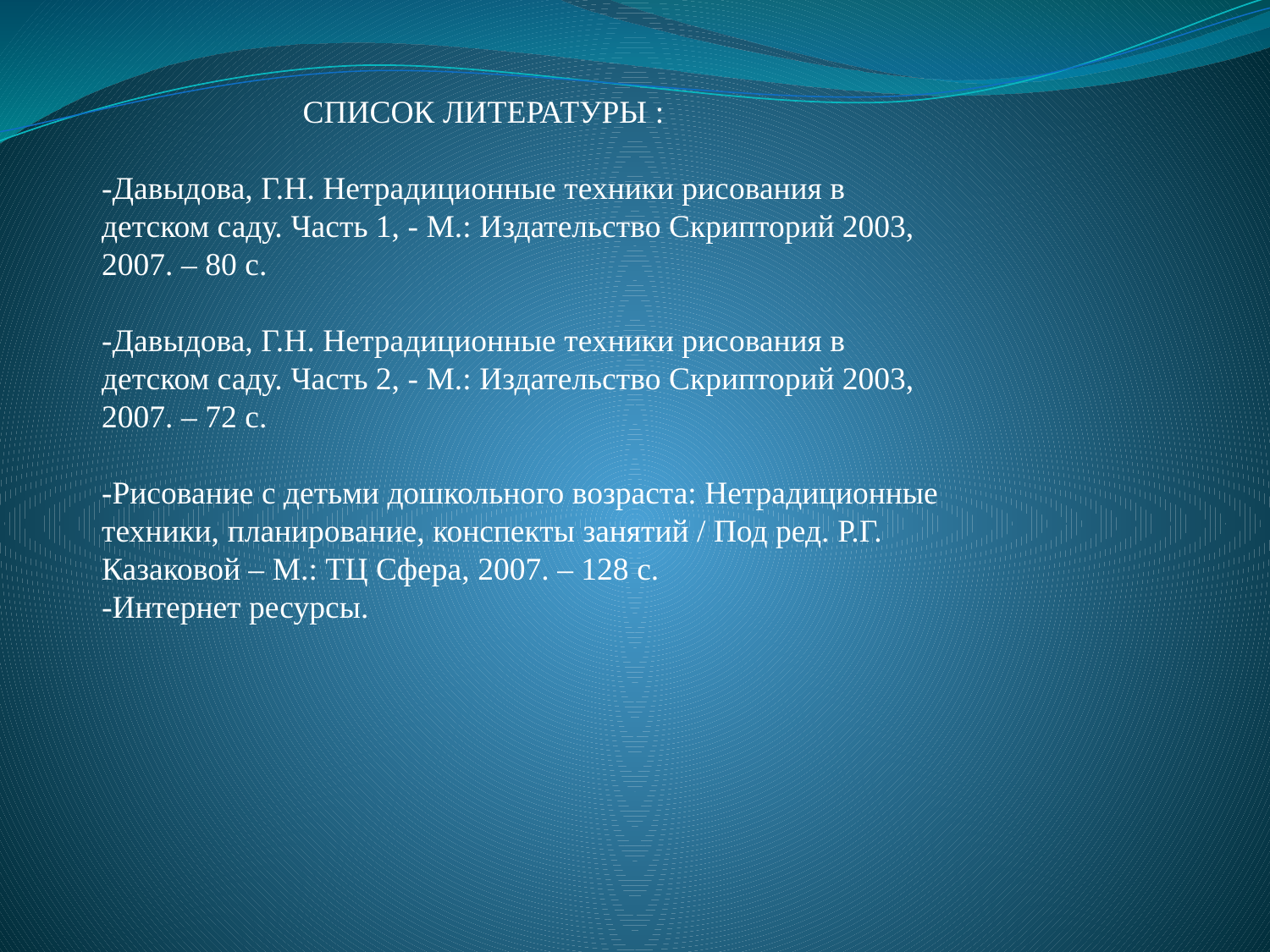

СПИСОК ЛИТЕРАТУРЫ :

-Давыдова, Г.Н. Нетрадиционные техники рисования в детском саду. Часть 1, - М.: Издательство Скрипторий 2003, 2007. – 80 с.

-Давыдова, Г.Н. Нетрадиционные техники рисования в детском саду. Часть 2, - М.: Издательство Скрипторий 2003, 2007. – 72 с.

-Рисование с детьми дошкольного возраста: Нетрадиционные техники, планирование, конспекты занятий / Под ред. Р.Г. Казаковой – М.: ТЦ Сфера, 2007. – 128 с.
-Интернет ресурсы.